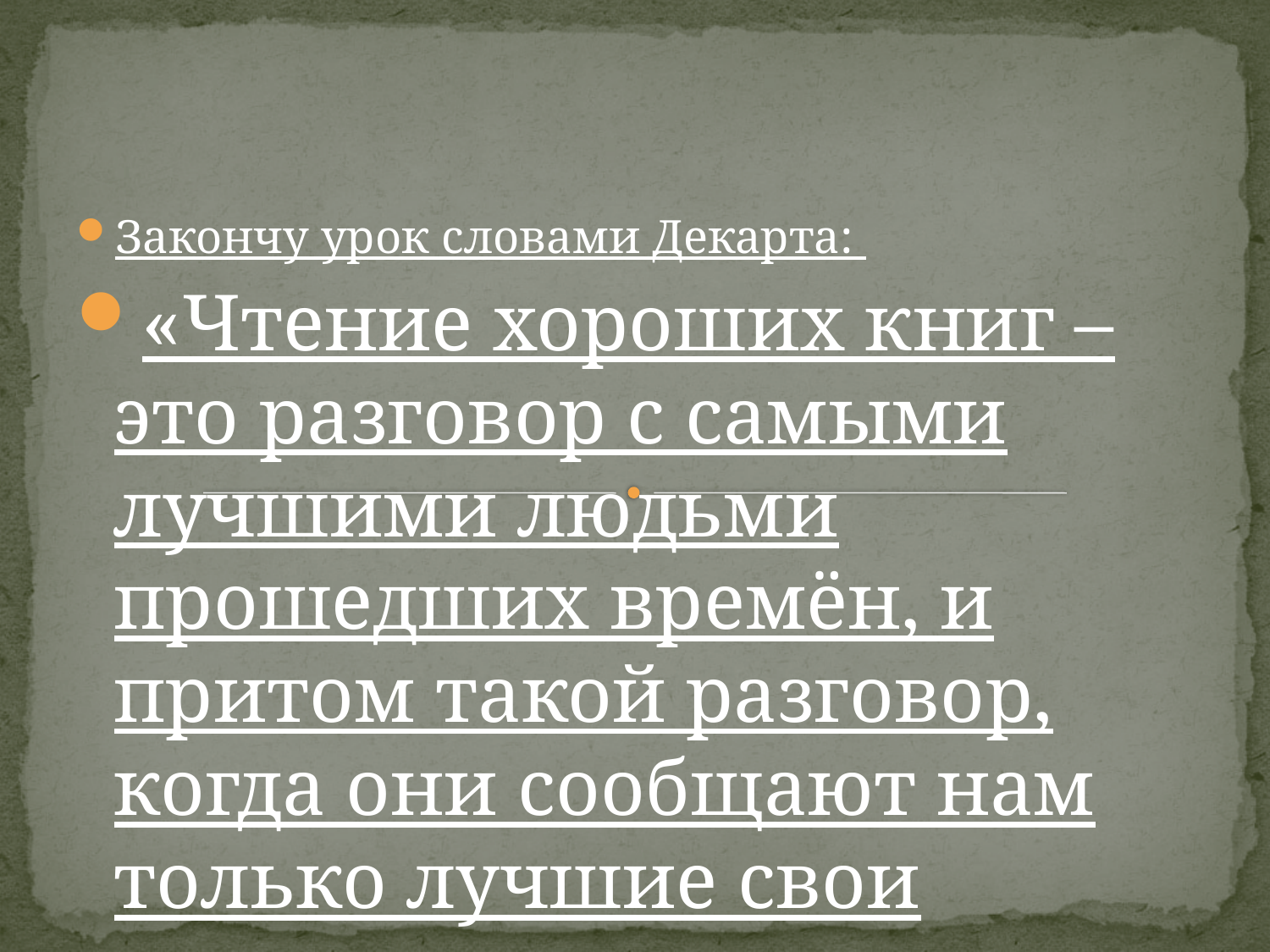

Закончу урок словами Декарта:
«Чтение хороших книг – это разговор с самыми лучшими людьми прошедших времён, и притом такой разговор, когда они сообщают нам только лучшие свои мысли».